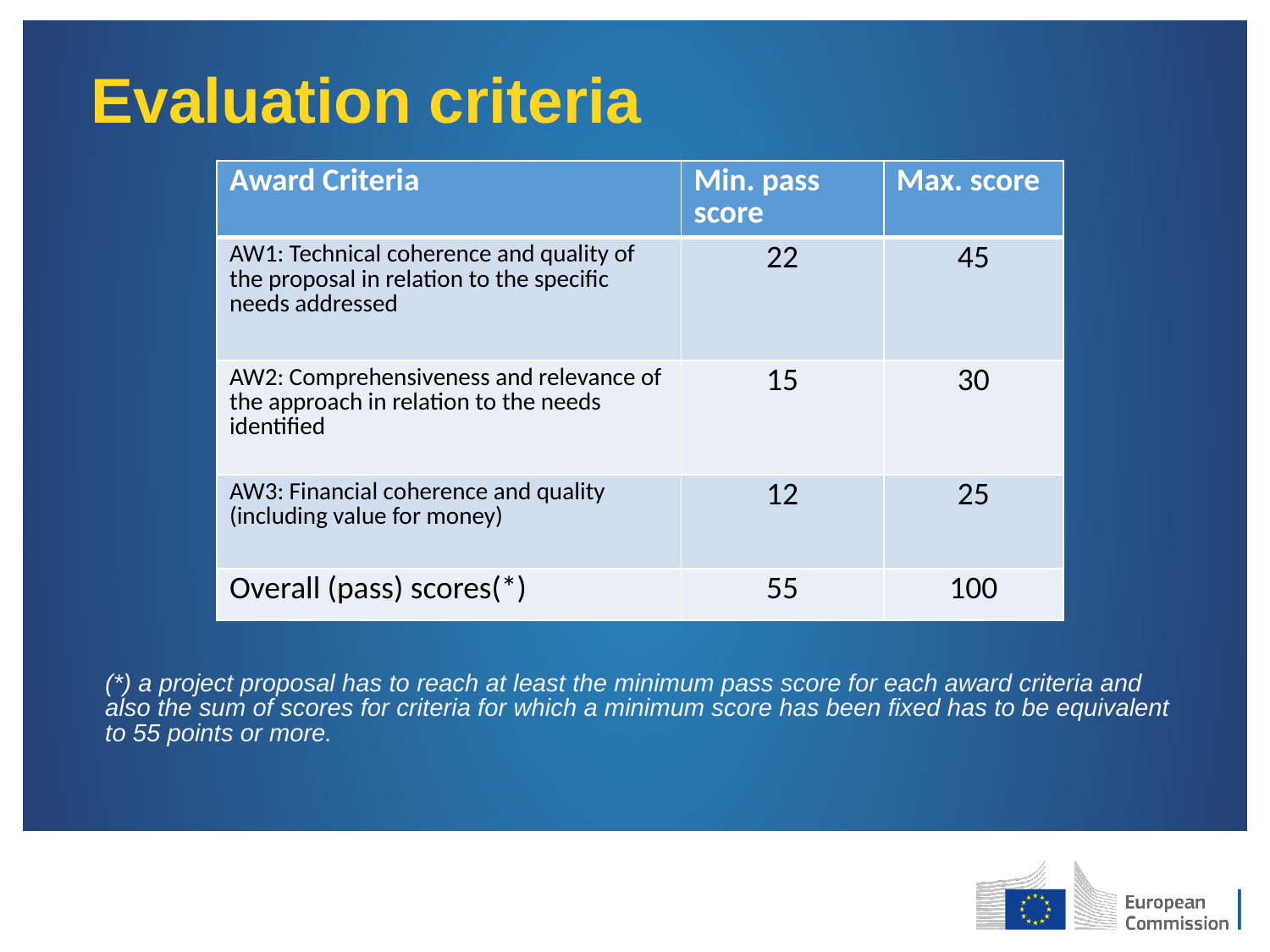

# Evaluation criteria
| Award Criteria | Min. pass score | Max. score |
| --- | --- | --- |
| AW1: Technical coherence and quality of the proposal in relation to the specific needs addressed | 22 | 45 |
| AW2: Comprehensiveness and relevance of the approach in relation to the needs identified | 15 | 30 |
| AW3: Financial coherence and quality (including value for money) | 12 | 25 |
| Overall (pass) scores(\*) | 55 | 100 |
(*) a project proposal has to reach at least the minimum pass score for each award criteria and also the sum of scores for criteria for which a minimum score has been fixed has to be equivalent to 55 points or more.